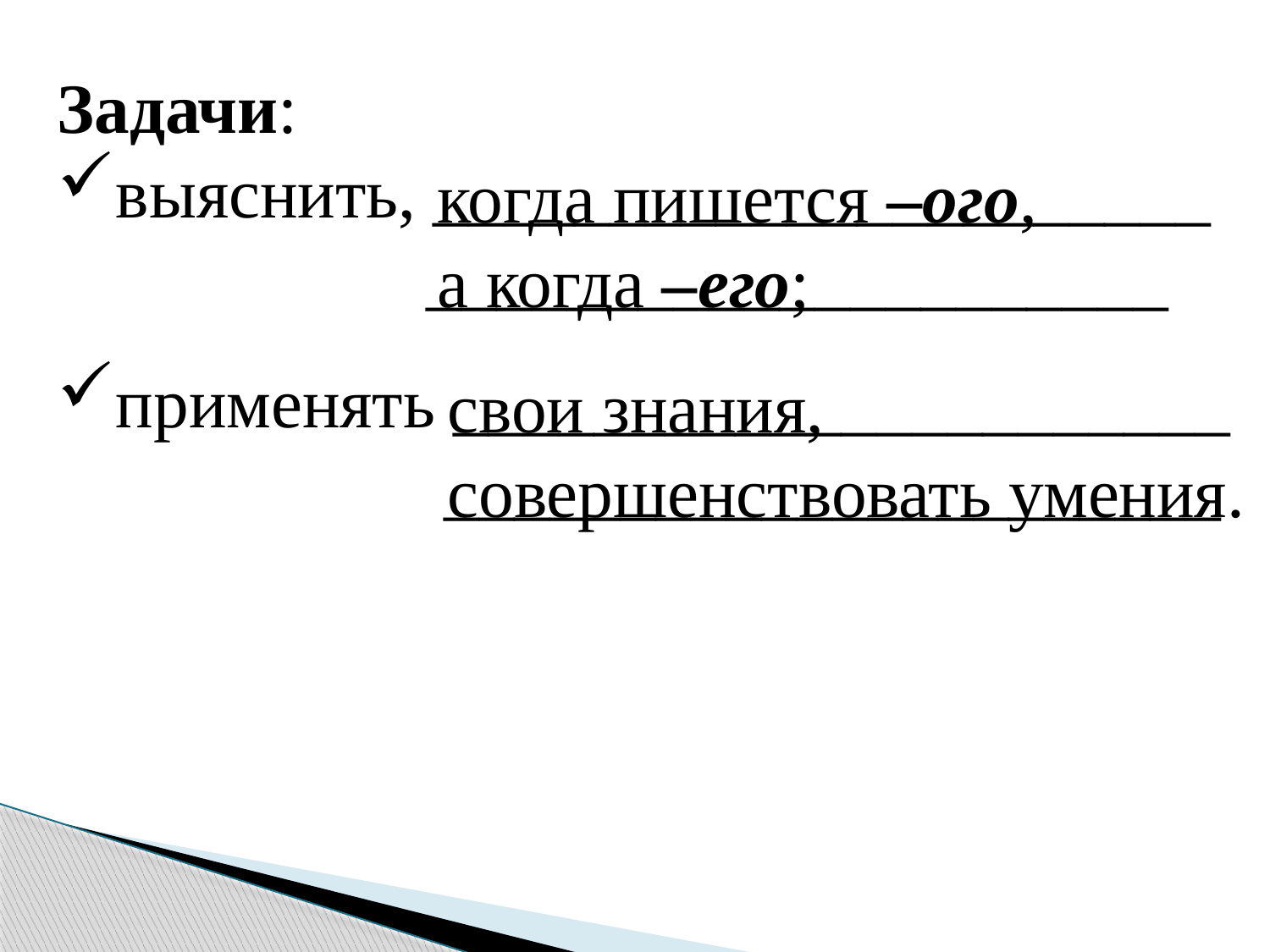

Задачи:
выяснить, ______________________
                     _____________________

когда пишется –ого,
а когда –его;

применять ______________________
                      ______________________
свои знания,
совершенствовать умения.